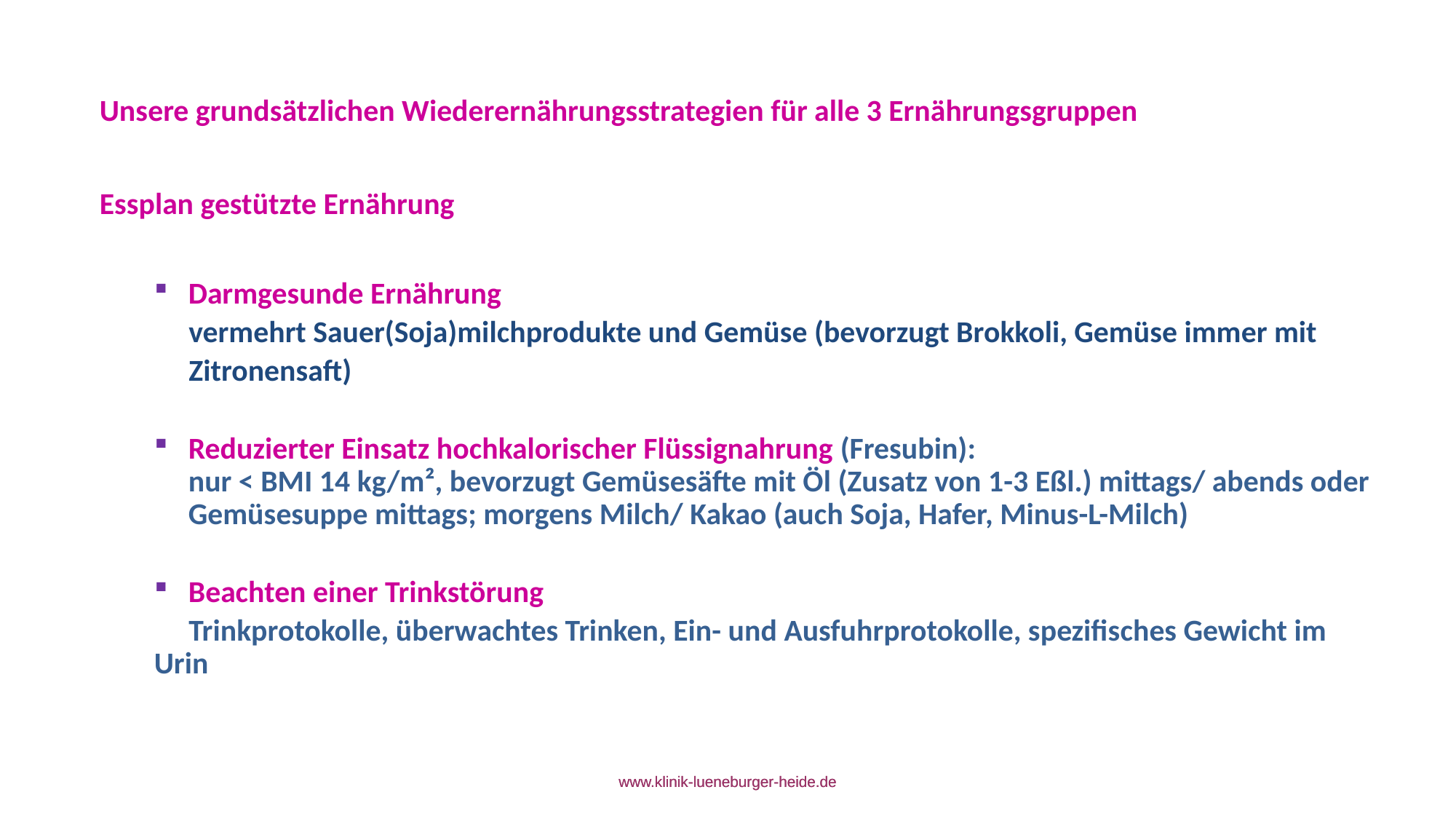

Unsere grundsätzlichen Wiederernährungsstrategien für alle 3 Ernährungsgruppen

Essplan gestützte Ernährung

Darmgesunde Ernährung
     vermehrt Sauer(Soja)milchprodukte und Gemüse (bevorzugt Brokkoli, Gemüse immer mit
     Zitronensaft)

Reduzierter Einsatz hochkalorischer Flüssignahrung (Fresubin):                                                       nur < BMI 14 kg/m², bevorzugt Gemüsesäfte mit Öl (Zusatz von 1-3 Eßl.) mittags/ abends oder Gemüsesuppe mittags; morgens Milch/ Kakao (auch Soja, Hafer, Minus-L-Milch)

Beachten einer Trinkstörung
     Trinkprotokolle, überwachtes Trinken, Ein- und Ausfuhrprotokolle, spezifisches Gewicht im Urin